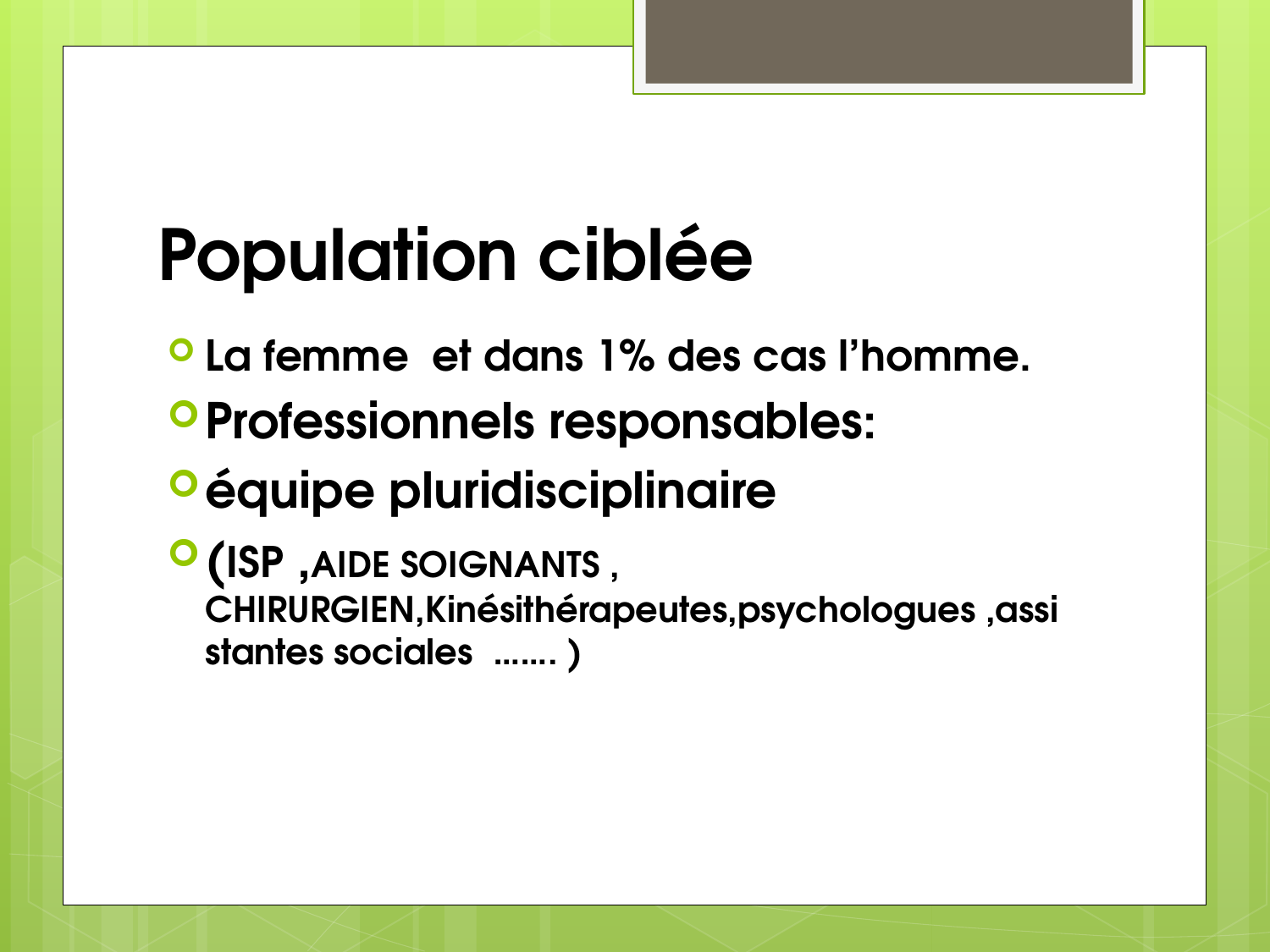

# Population ciblée
La femme  et dans 1% des cas l’homme.
Professionnels responsables:
équipe pluridisciplinaire
(ISP ,AIDE SOIGNANTS , CHIRURGIEN,Kinésithérapeutes,psychologues ,assistantes sociales  ……. )